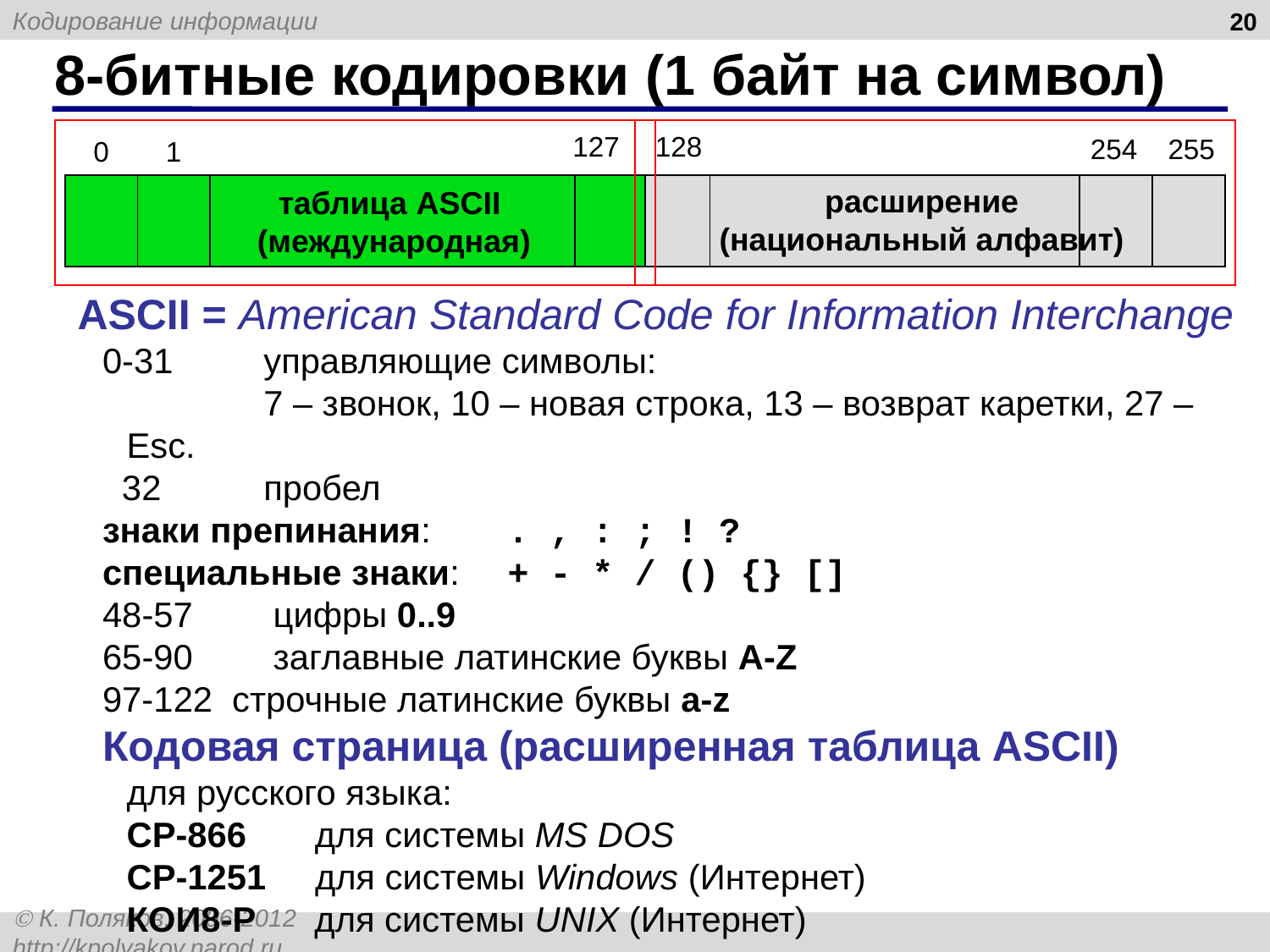

20
# 8-битные кодировки (1 байт на символ)

| 127 | 128 |
| --- | --- |
| 254 | 255 |
| --- | --- |
| 0 | 1 |
| --- | --- |
|  |  |  |  |  |  |  |  |
| --- | --- | --- | --- | --- | --- | --- | --- |
расширение
(национальный алфавит)
таблица ASCII
(международная)
ASCII = American Standard Code for Information Interchange
0-31	 управляющие символы:
	 7 – звонок, 10 – новая строка, 13 – возврат каретки, 27 – Esc.
  32	 пробел
знаки препинания:  	. , : ; ! ?
специальные знаки:  	+ - * / () {} []
48-57	  цифры 0..9
65-90	  заглавные латинские буквы A-Z
97-122  строчные латинские буквы a-z
Кодовая страница (расширенная таблица ASCII)
для русского языка:
	CP-866       для системы MS DOS
	CP-1251     для системы Windows (Интернет)
	КОИ8-Р      для системы UNIX (Интернет)